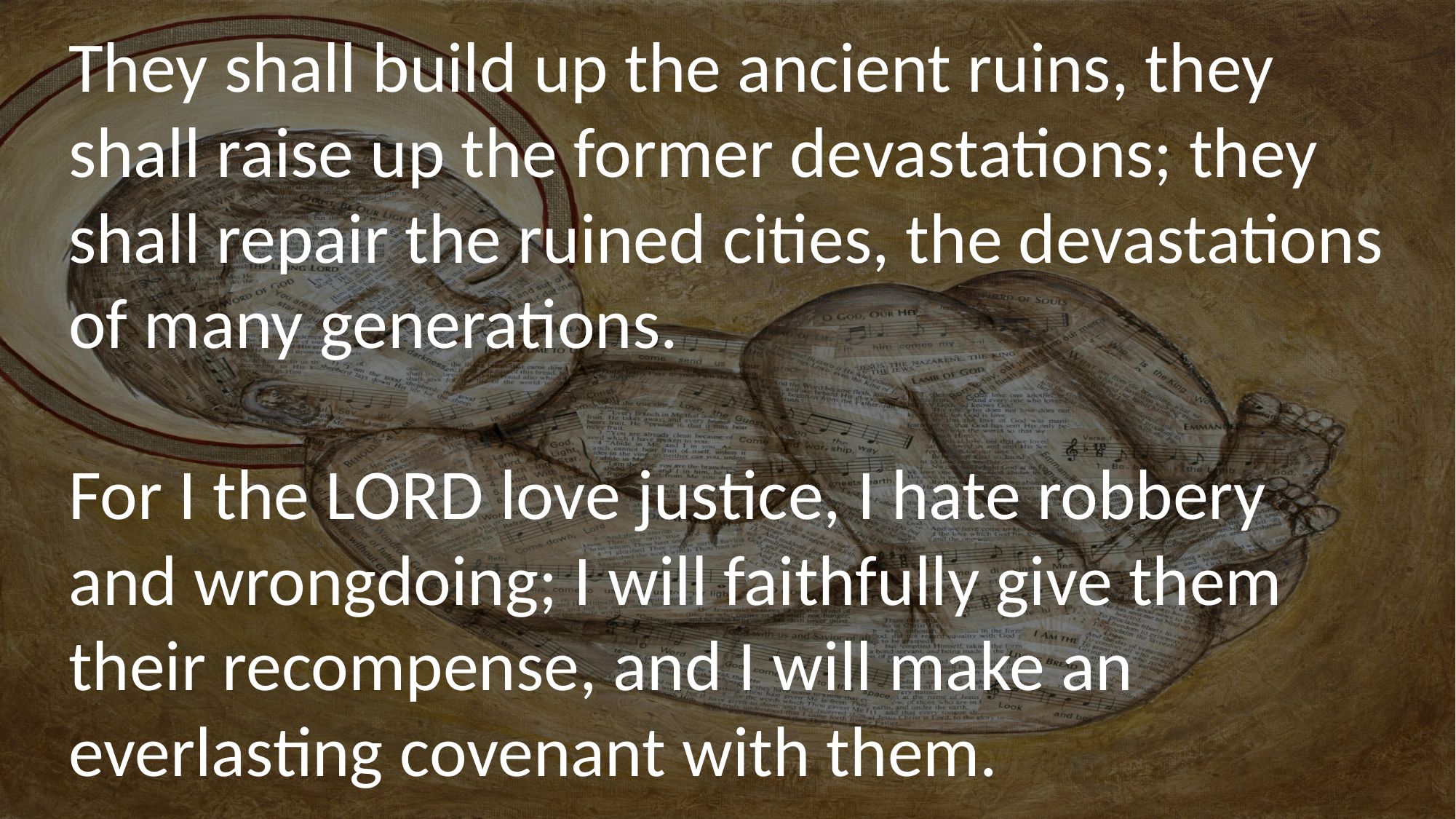

They shall build up the ancient ruins, they shall raise up the former devastations; they shall repair the ruined cities, the devastations of many generations.

For I the LORD love justice, I hate robbery and wrongdoing; I will faithfully give them their recompense, and I will make an everlasting covenant with them.